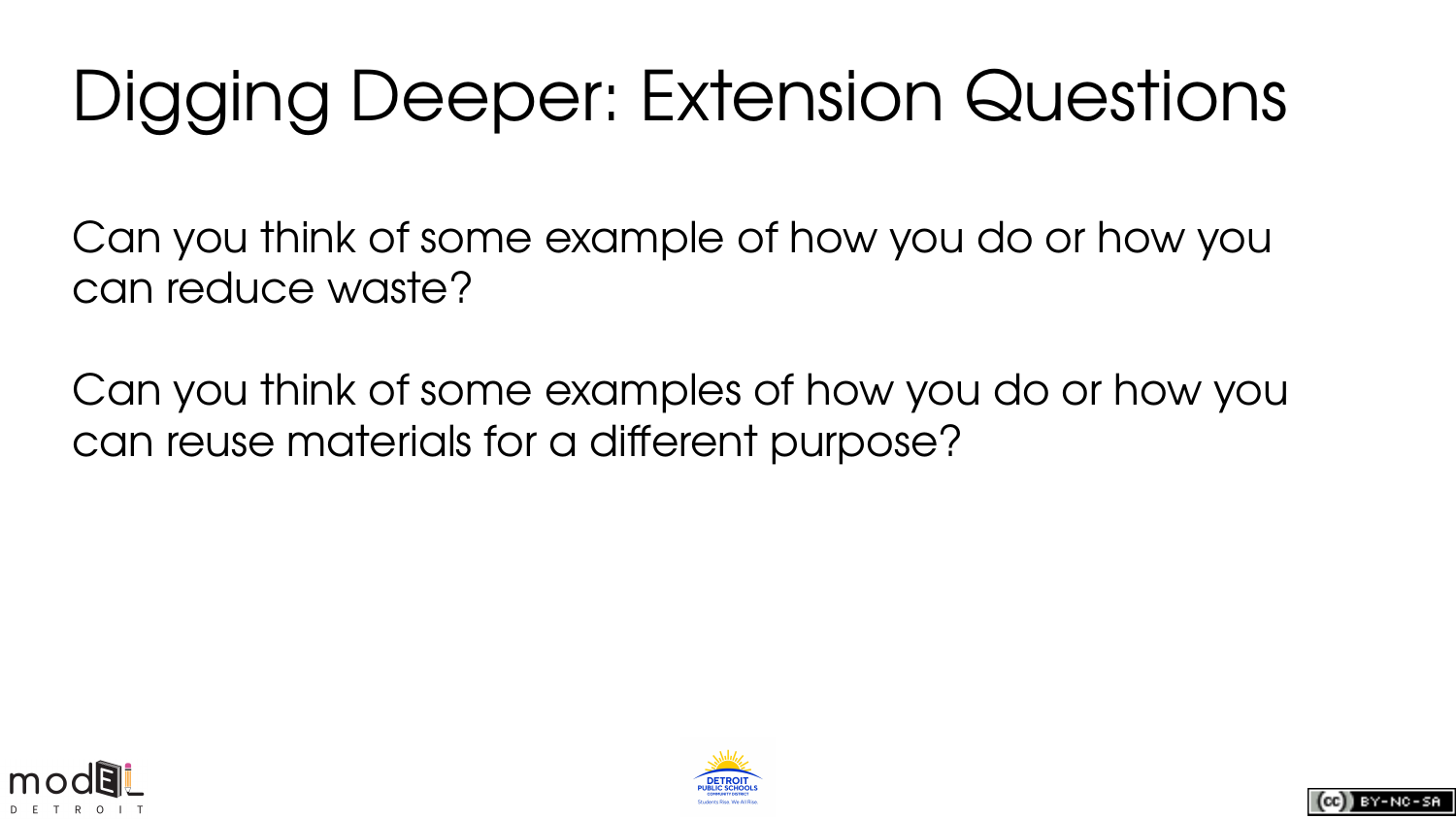

Digging Deeper: Extension Questions
Can you think of some example of how you do or how you can reduce waste?

Can you think of some examples of how you do or how you can reuse materials for a different purpose?